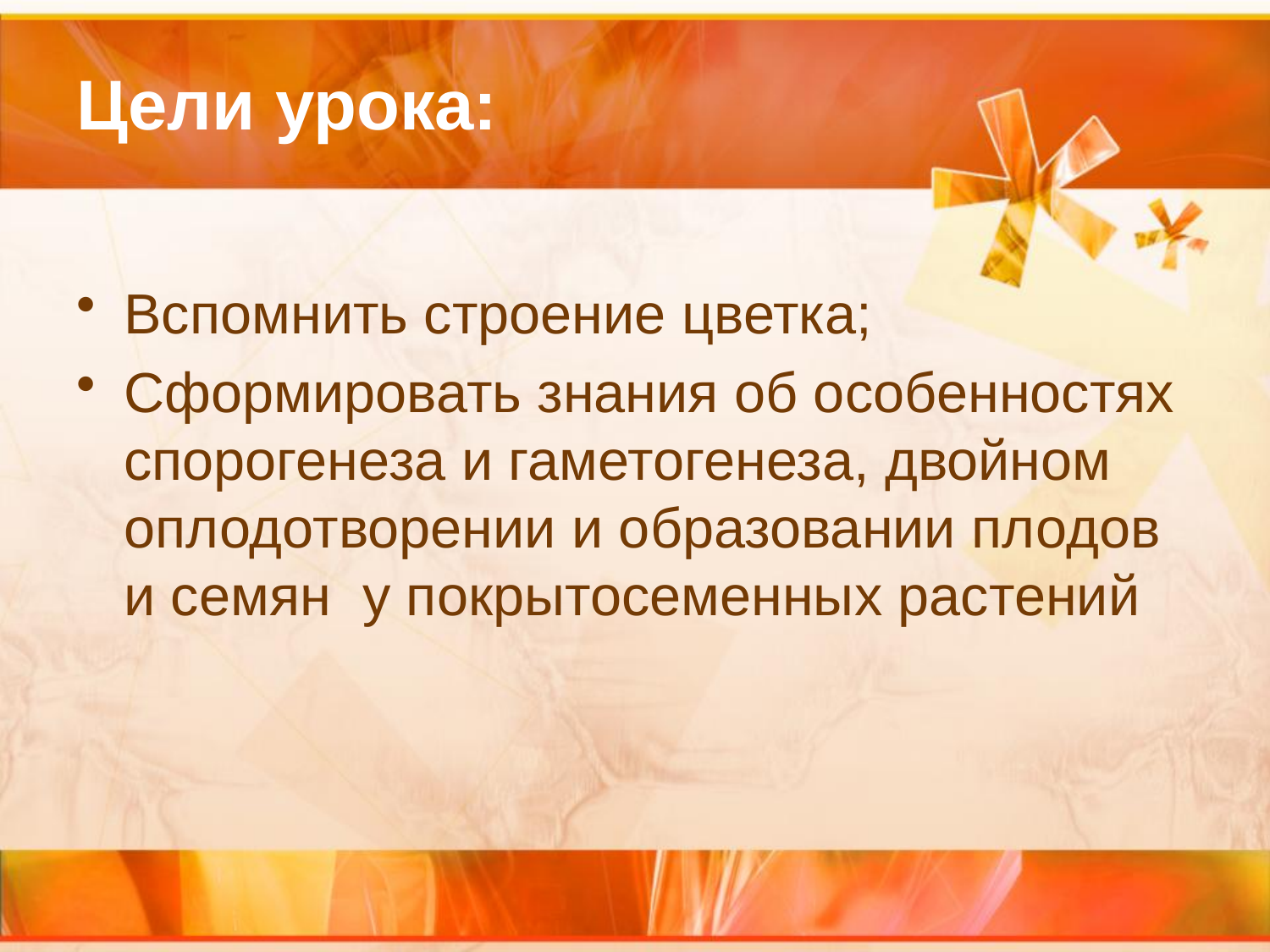

# Цели урока:
Вспомнить строение цветка;
Сформировать знания об особенностях спорогенеза и гаметогенеза, двойном оплодотворении и образовании плодов и семян  у покрытосеменных растений